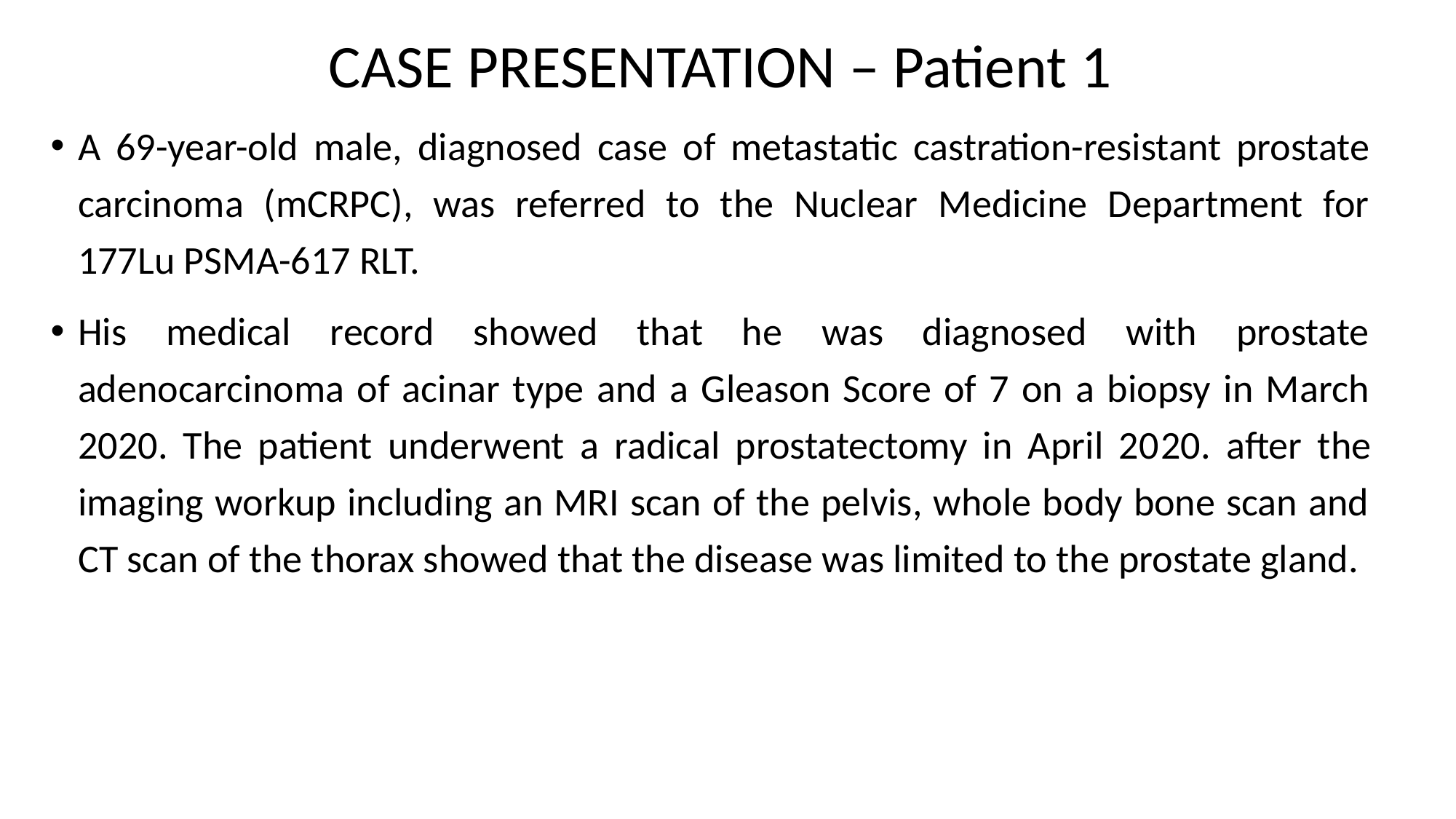

CASE PRESENTATION – Patient 1
A 69-year-old male, diagnosed case of metastatic castration-resistant prostate carcinoma (mCRPC), was referred to the Nuclear Medicine Department for 177Lu PSMA-617 RLT.
His medical record showed that he was diagnosed with prostate adenocarcinoma of acinar type and a Gleason Score of 7 on a biopsy in March 2020. The patient underwent a radical prostatectomy in April 2020. after the imaging workup including an MRI scan of the pelvis, whole body bone scan and CT scan of the thorax showed that the disease was limited to the prostate gland.